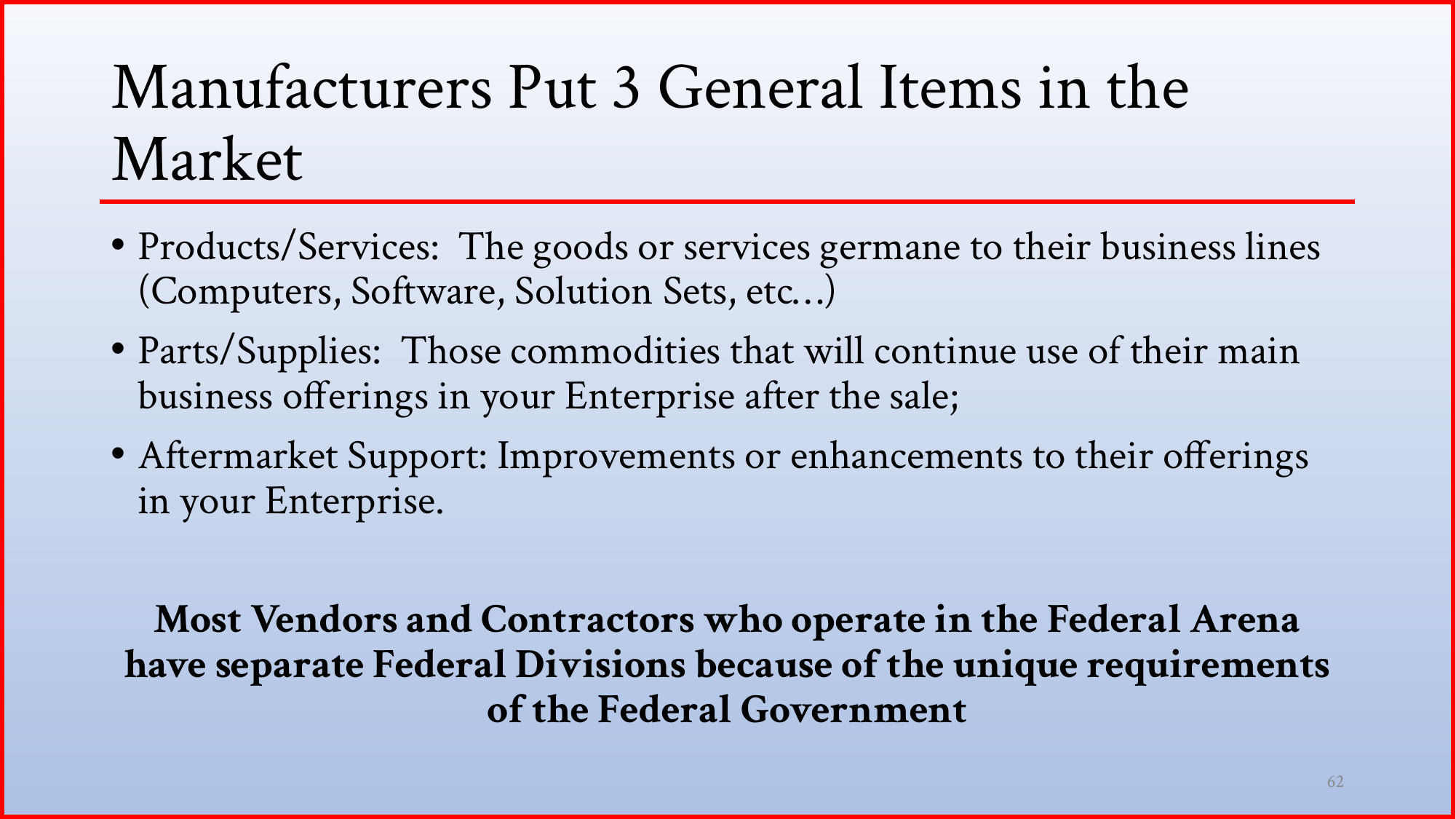

# Manufacturers Put 3 General Items in the Market
Products/Services:  The goods or services germane to their business lines (Computers, Software, Solution Sets, etc…)
Parts/Supplies:  Those commodities that will continue use of their main business offerings in your Enterprise after the sale;
Aftermarket Support: Improvements or enhancements to their offerings in your Enterprise.

Most Vendors and Contractors who operate in the Federal Arena have separate Federal Divisions because of the unique requirements of the Federal Government
62